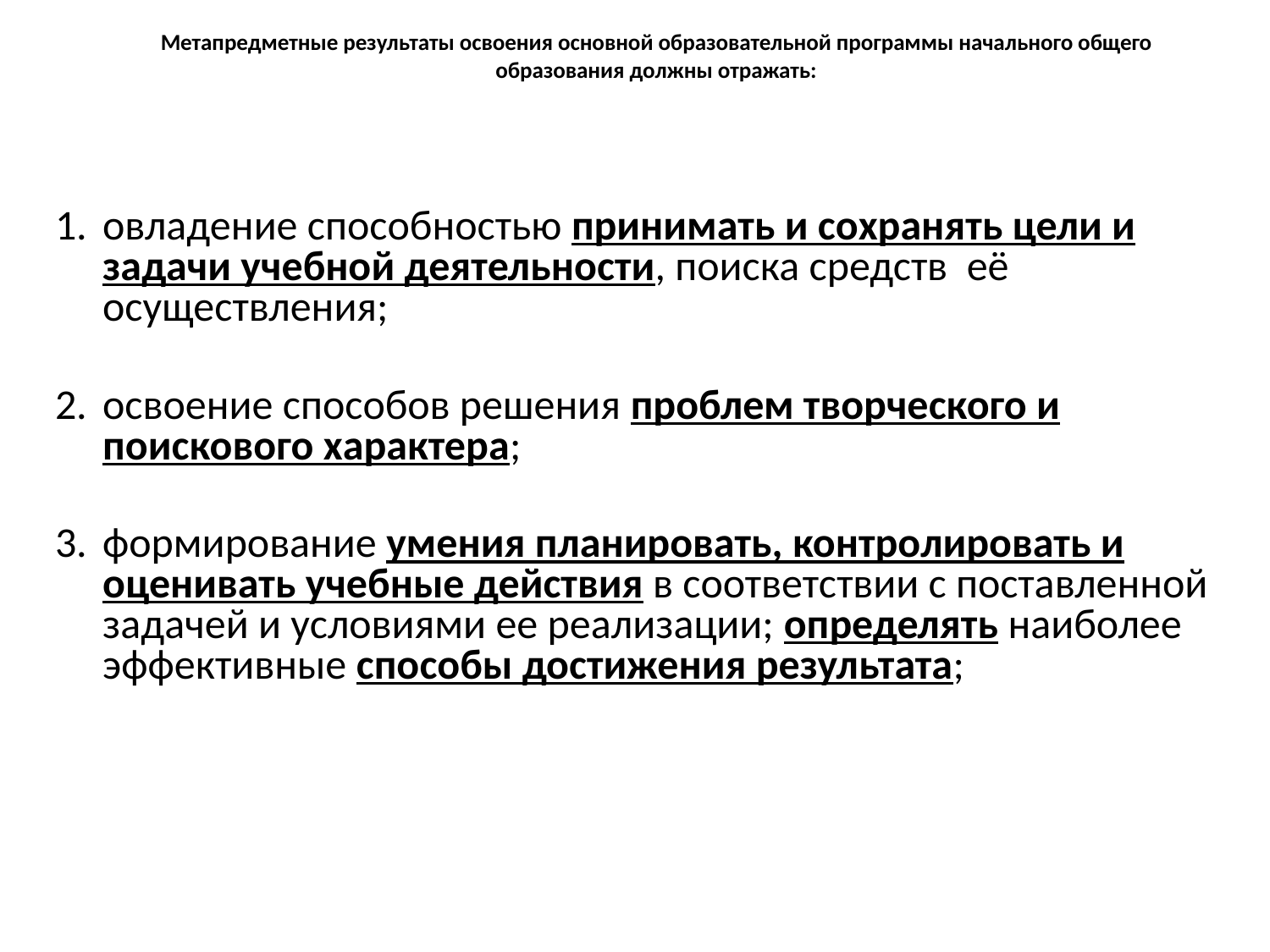

# Метапредметные результаты освоения основной образовательной программы начального общего образования должны отражать:
овладение способностью принимать и сохранять цели и задачи учебной деятельности, поиска средств  её осуществления;

освоение способов решения проблем творческого и поискового характера;

формирование умения планировать, контролировать и оценивать учебные действия в соответствии с поставленной задачей и условиями ее реализации; определять наиболее эффективные способы достижения результата;